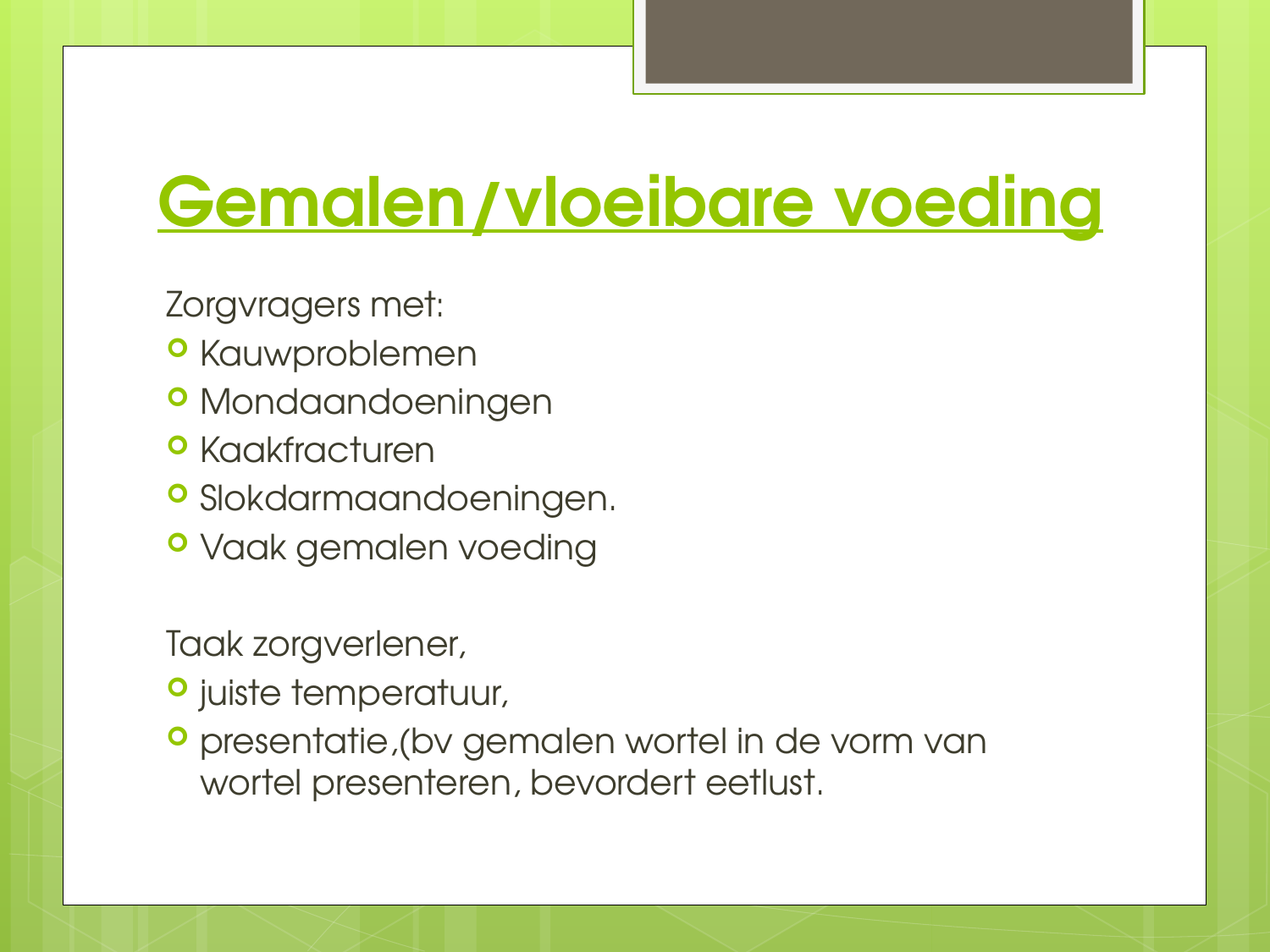

# Gemalen/vloeibare voeding
Zorgvragers met:
Kauwproblemen
Mondaandoeningen
Kaakfracturen
Slokdarmaandoeningen.
Vaak gemalen voeding

Taak zorgverlener,
juiste temperatuur,
presentatie,(bv gemalen wortel in de vorm van wortel presenteren, bevordert eetlust.